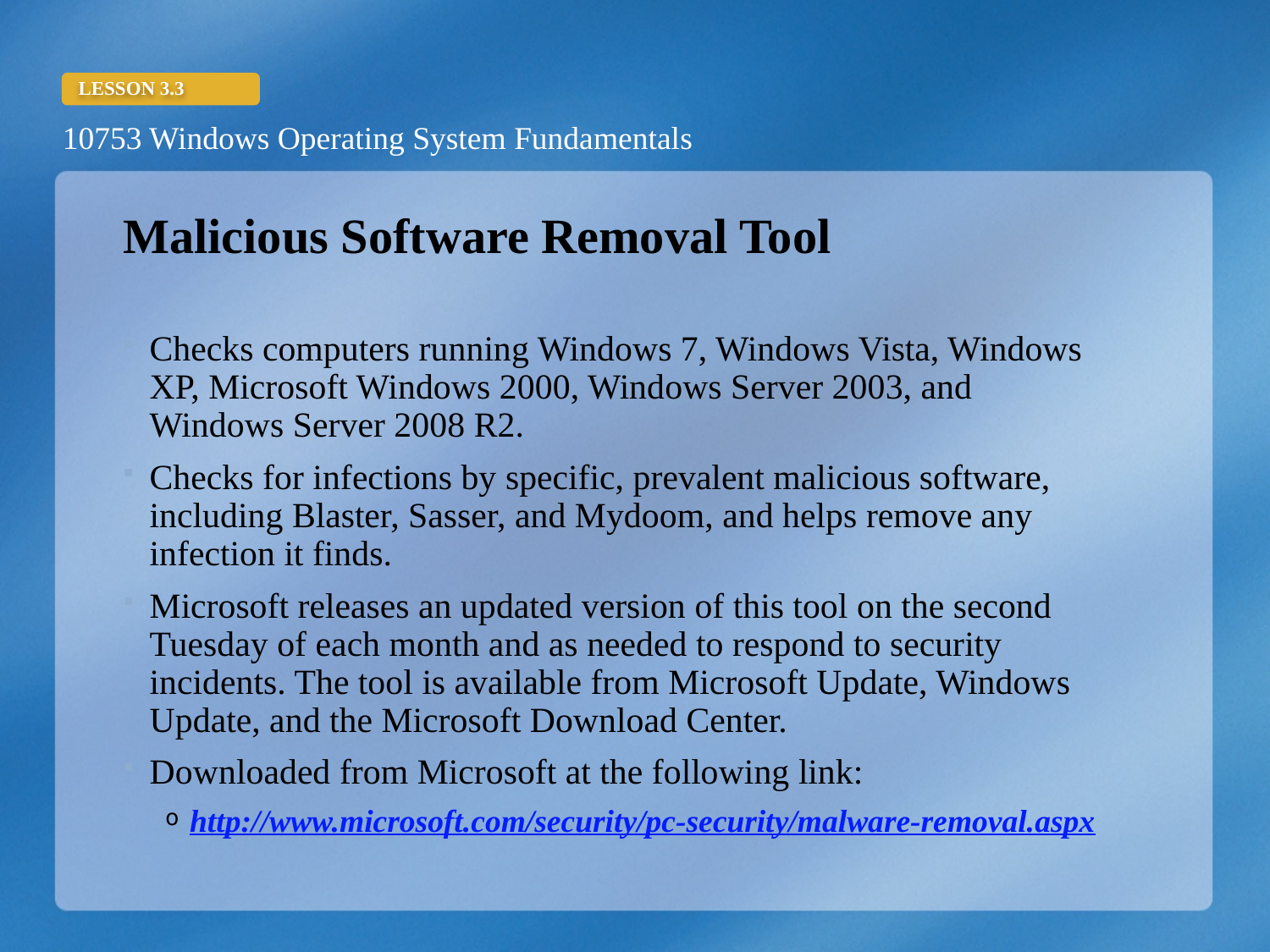

Malicious Software Removal Tool

Checks computers running Windows 7, Windows Vista, Windows XP, Microsoft Windows 2000, Windows Server 2003, and Windows Server 2008 R2.
Checks for infections by specific, prevalent malicious software, including Blaster, Sasser, and Mydoom, and helps remove any infection it finds.
Microsoft releases an updated version of this tool on the second Tuesday of each month and as needed to respond to security incidents. The tool is available from Microsoft Update, Windows Update, and the Microsoft Download Center.
Downloaded from Microsoft at the following link:
http://www.microsoft.com/security/pc-security/malware-removal.aspx